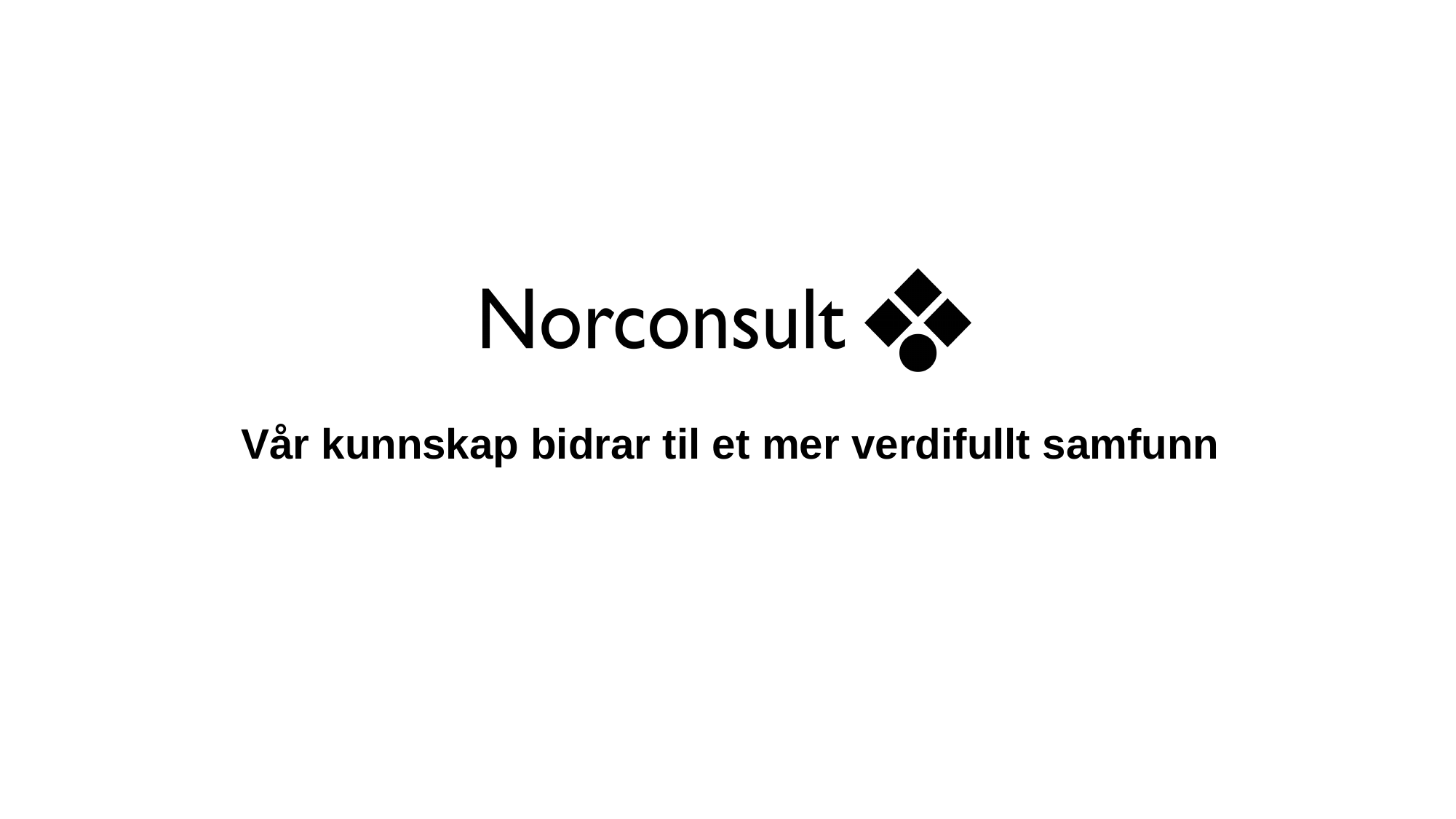

Vår kunnskap bidrar til et mer verdifullt samfunn